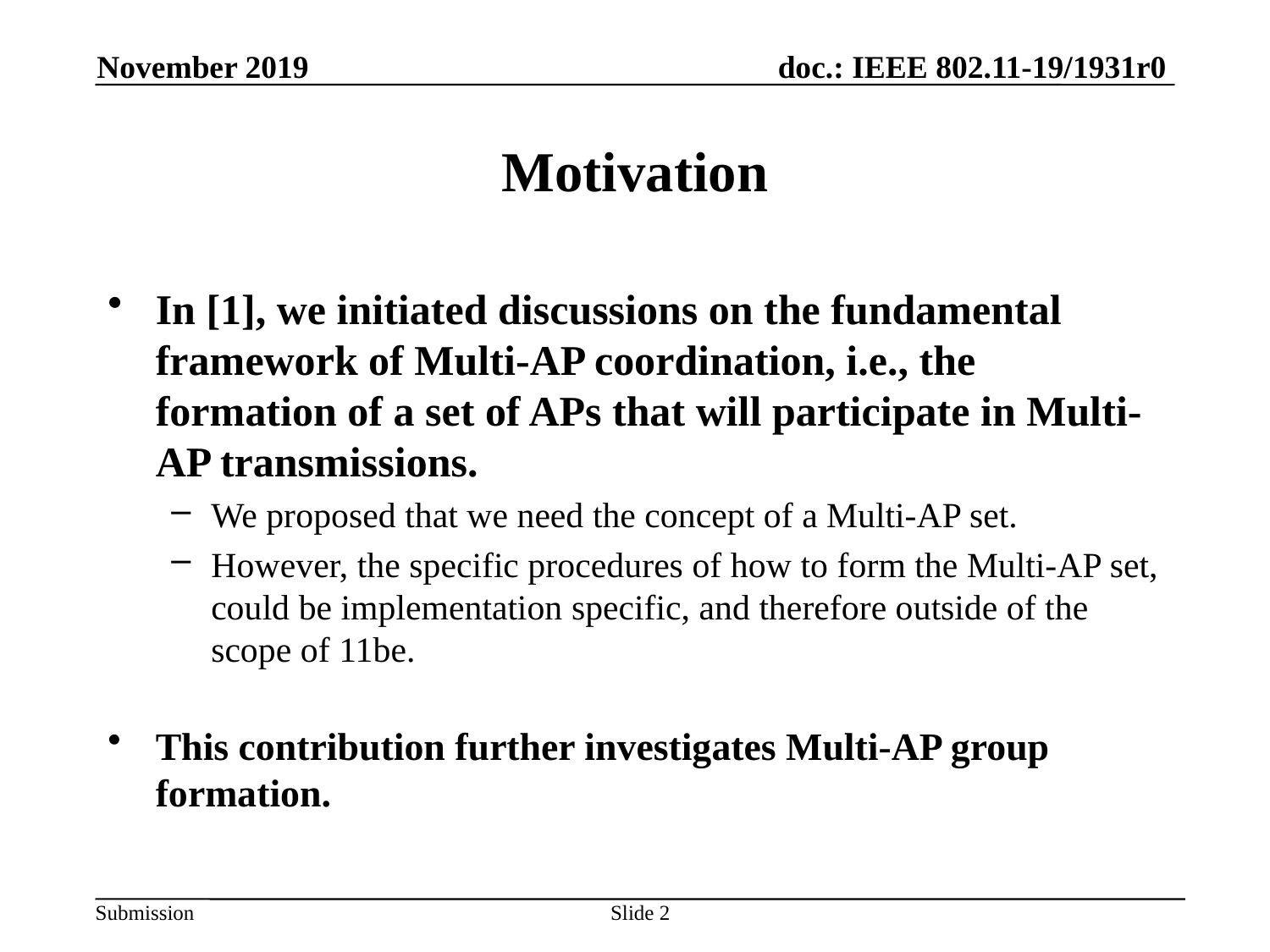

November 2019
# Motivation
In [1], we initiated discussions on the fundamental framework of Multi-AP coordination, i.e., the formation of a set of APs that will participate in Multi-AP transmissions.
We proposed that we need the concept of a Multi-AP set.
However, the specific procedures of how to form the Multi-AP set, could be implementation specific, and therefore outside of the scope of 11be.

This contribution further investigates Multi-AP group formation.

Slide 2
Cheng Chen, Intel